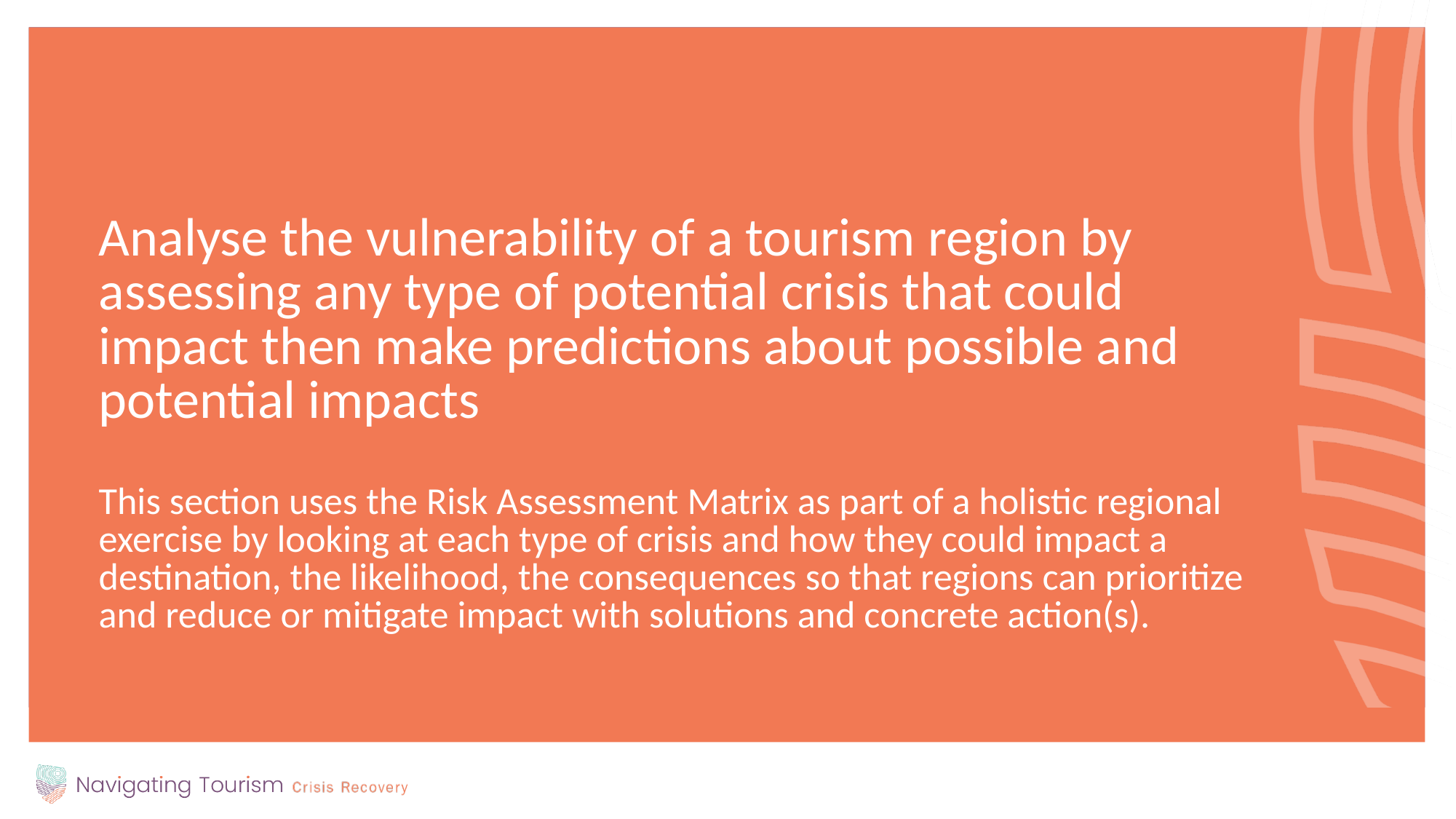

Analyse the vulnerability of a tourism region by assessing any type of potential crisis that could impact then make predictions about possible and potential impacts

This section uses the Risk Assessment Matrix as part of a holistic regional exercise by looking at each type of crisis and how they could impact a destination, the likelihood, the consequences so that regions can prioritize and reduce or mitigate impact with solutions and concrete action(s).